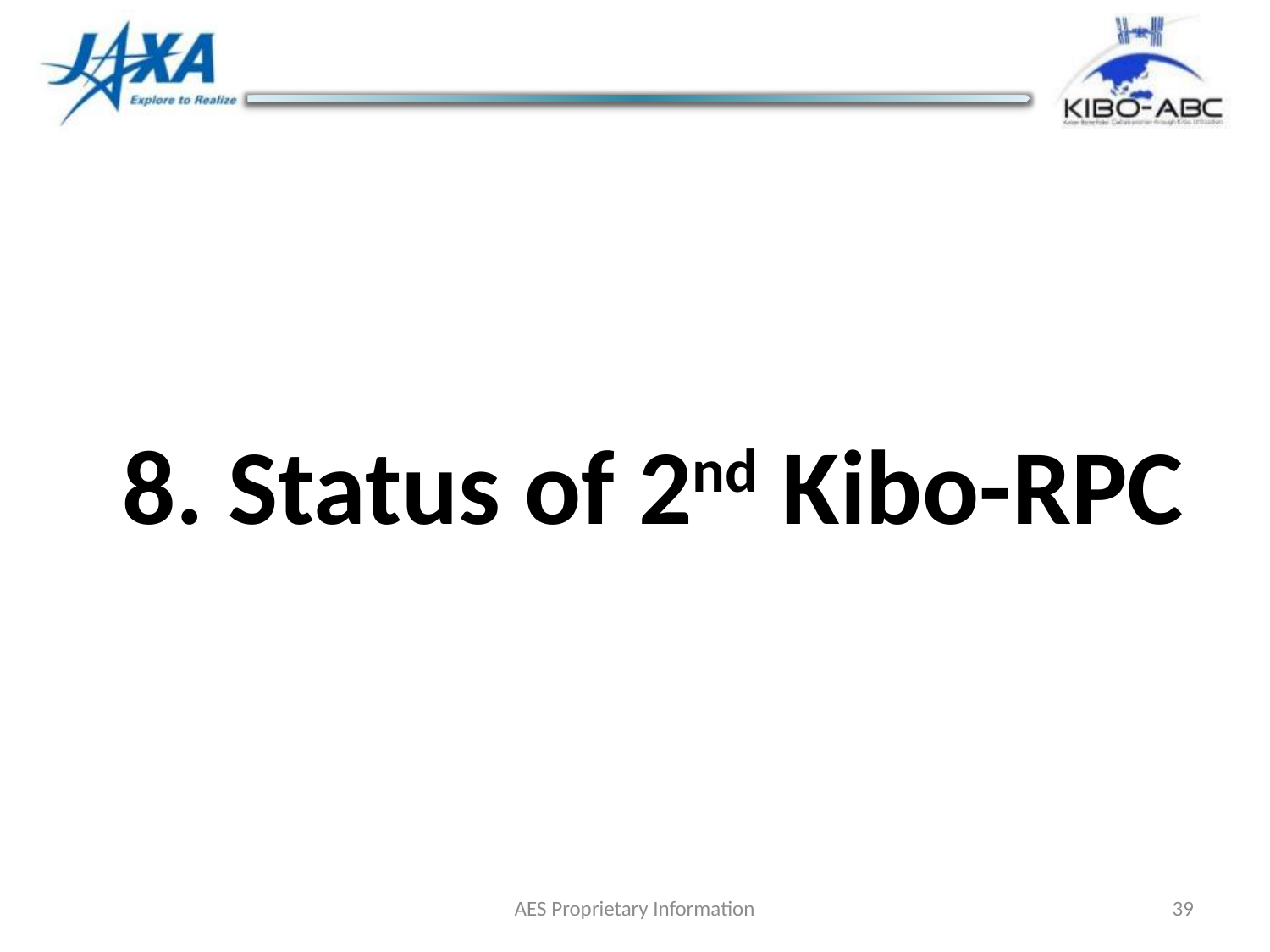

8. Status of 2nd Kibo-RPC
AES Proprietary Information
39